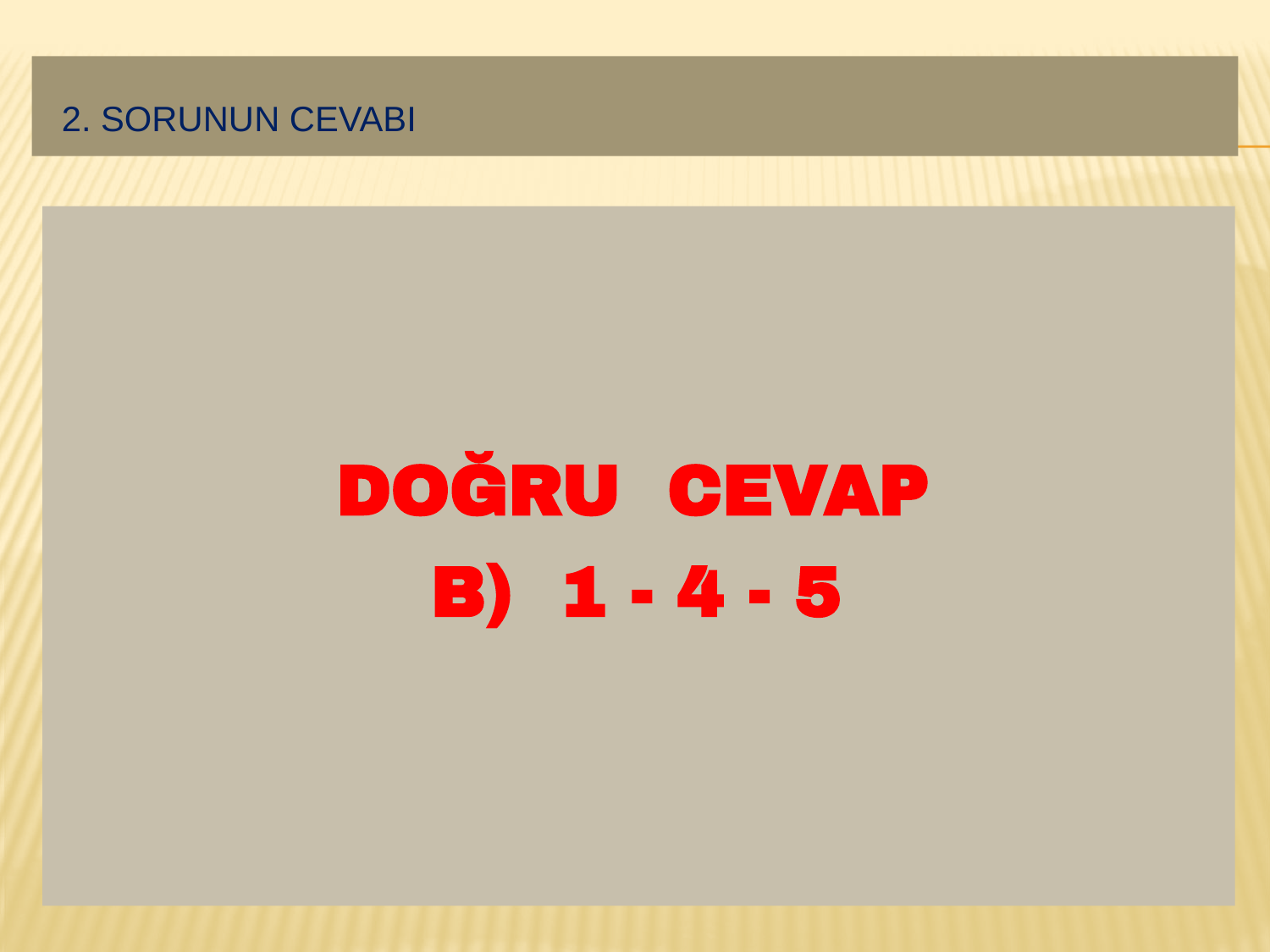

# 2. SORUNUN CEVABI

          DOĞRU  CEVAP
                B)  1 - 4 - 5